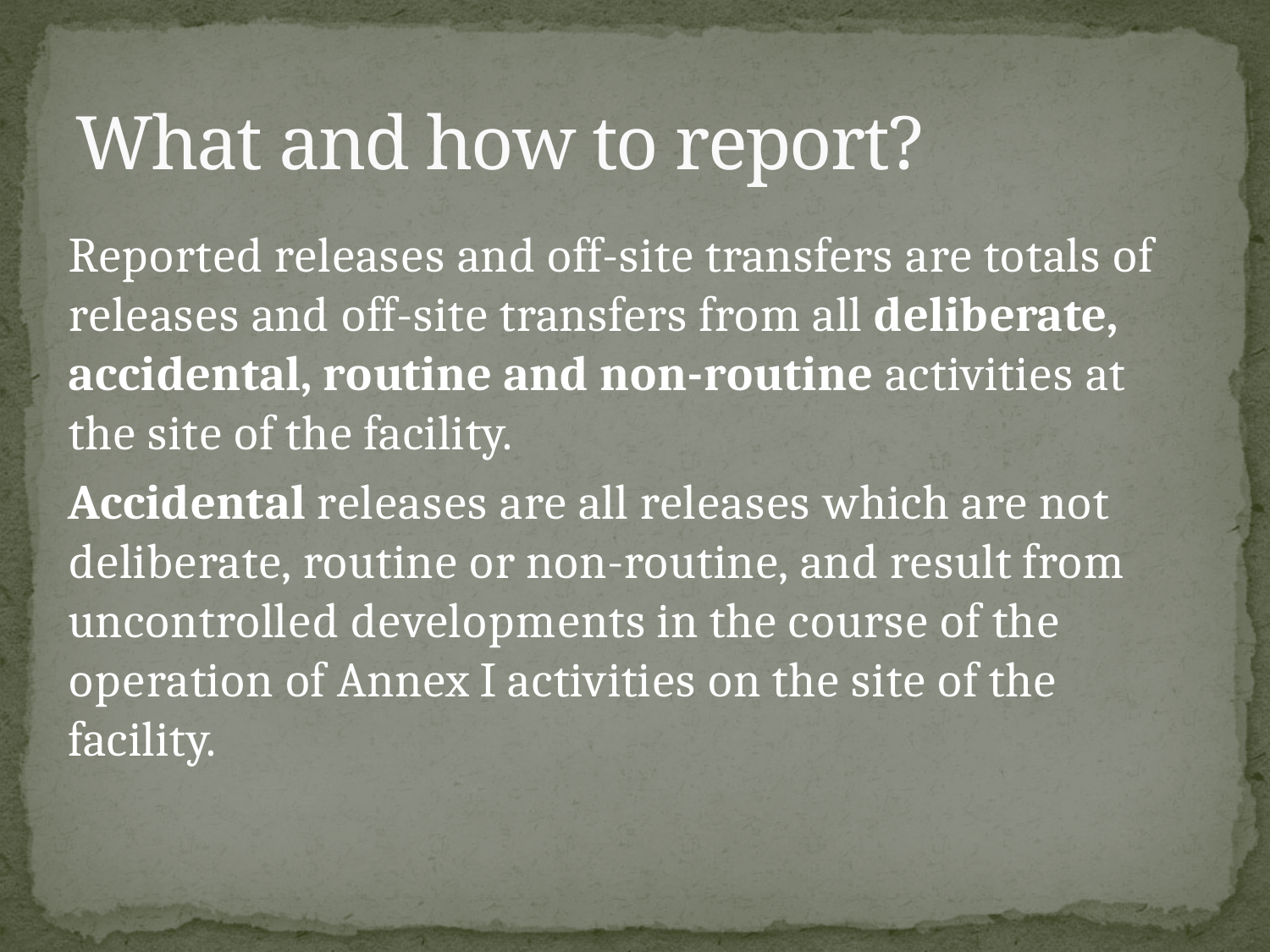

# What and how to report?
Reported releases and off-site transfers are totals of releases and off-site transfers from all deliberate, accidental, routine and non-routine activities at the site of the facility.
Accidental releases are all releases which are not deliberate, routine or non-routine, and result from uncontrolled developments in the course of the operation of Annex I activities on the site of the facility.